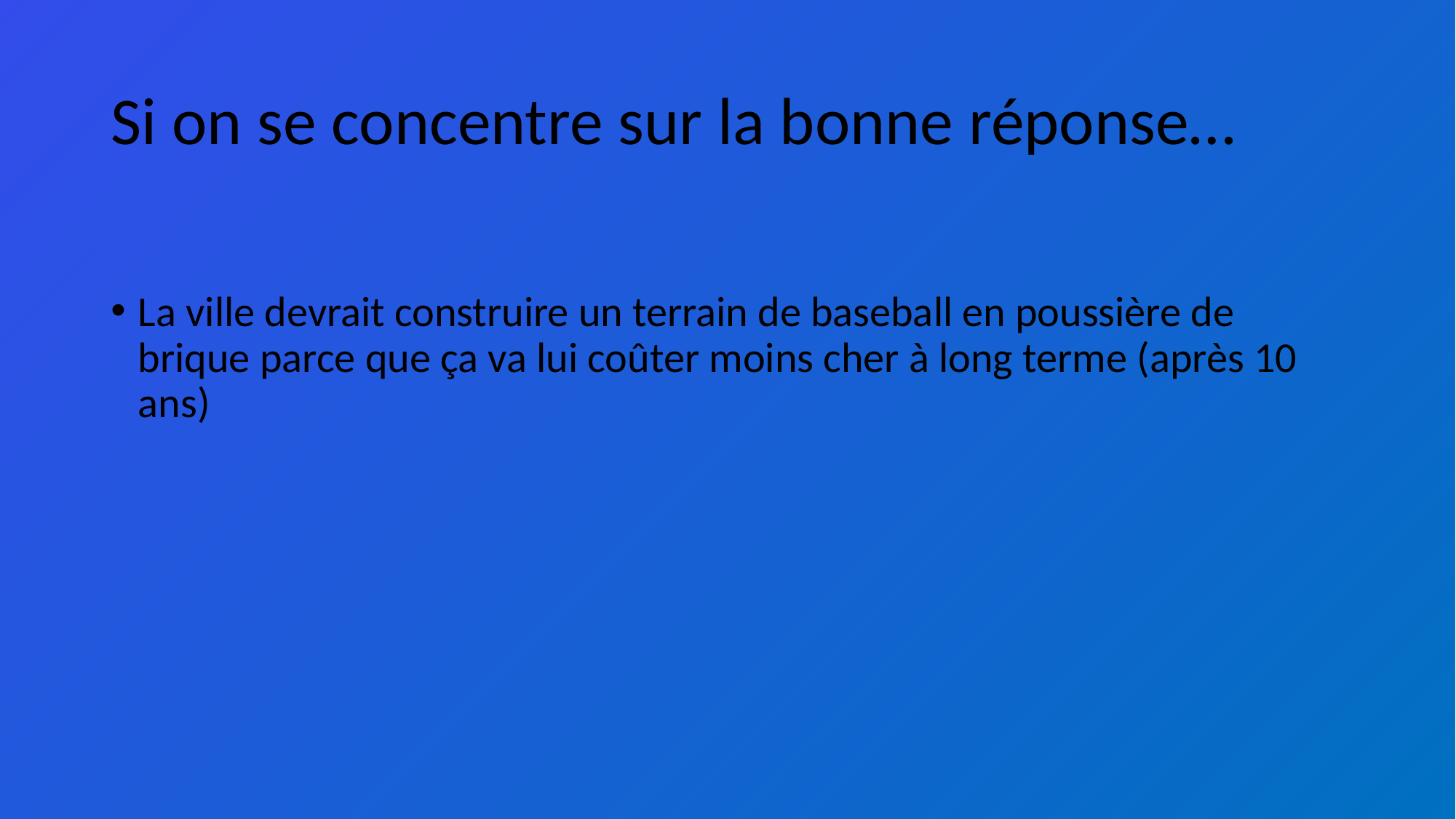

# Si on se concentre sur la bonne réponse…

La ville devrait construire un terrain de baseball en poussière de brique parce que ça va lui coûter moins cher à long terme (après 10 ans)